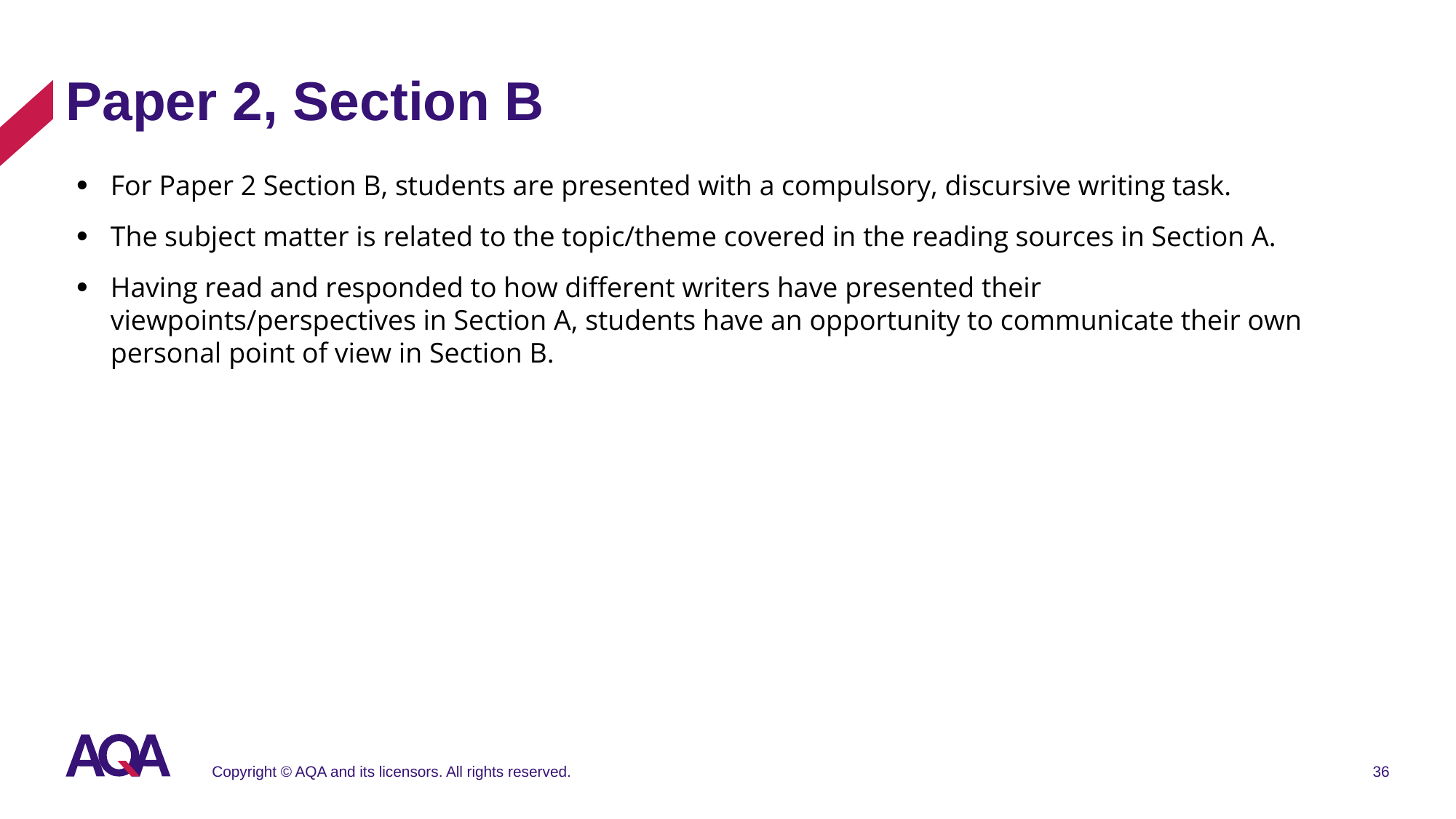

# Paper 2, Section B
For Paper 2 Section B, students are presented with a compulsory, discursive writing task.
The subject matter is related to the topic/theme covered in the reading sources in Section A.
Having read and responded to how different writers have presented their viewpoints/perspectives in Section A, students have an opportunity to communicate their own personal point of view in Section B.

Copyright © AQA and its licensors. All rights reserved.
36